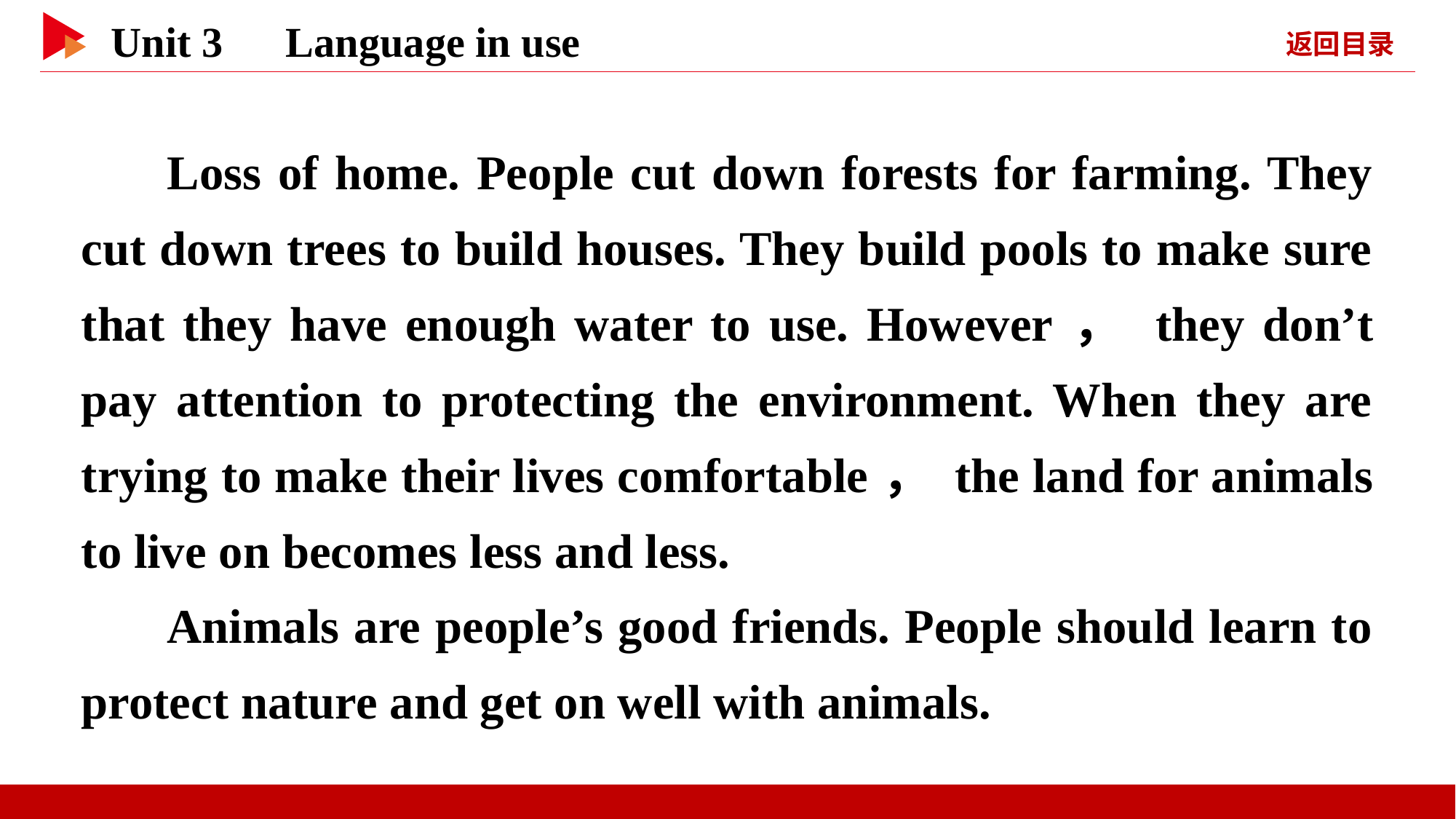

Loss of home. People cut down forests for farming. They cut down trees to build houses. They build pools to make sure that they have enough water to use. However， they don’t pay attention to protecting the environment. When they are trying to make their lives comfortable， the land for animals to live on becomes less and less.
Animals are people’s good friends. People should learn to protect nature and get on well with animals.